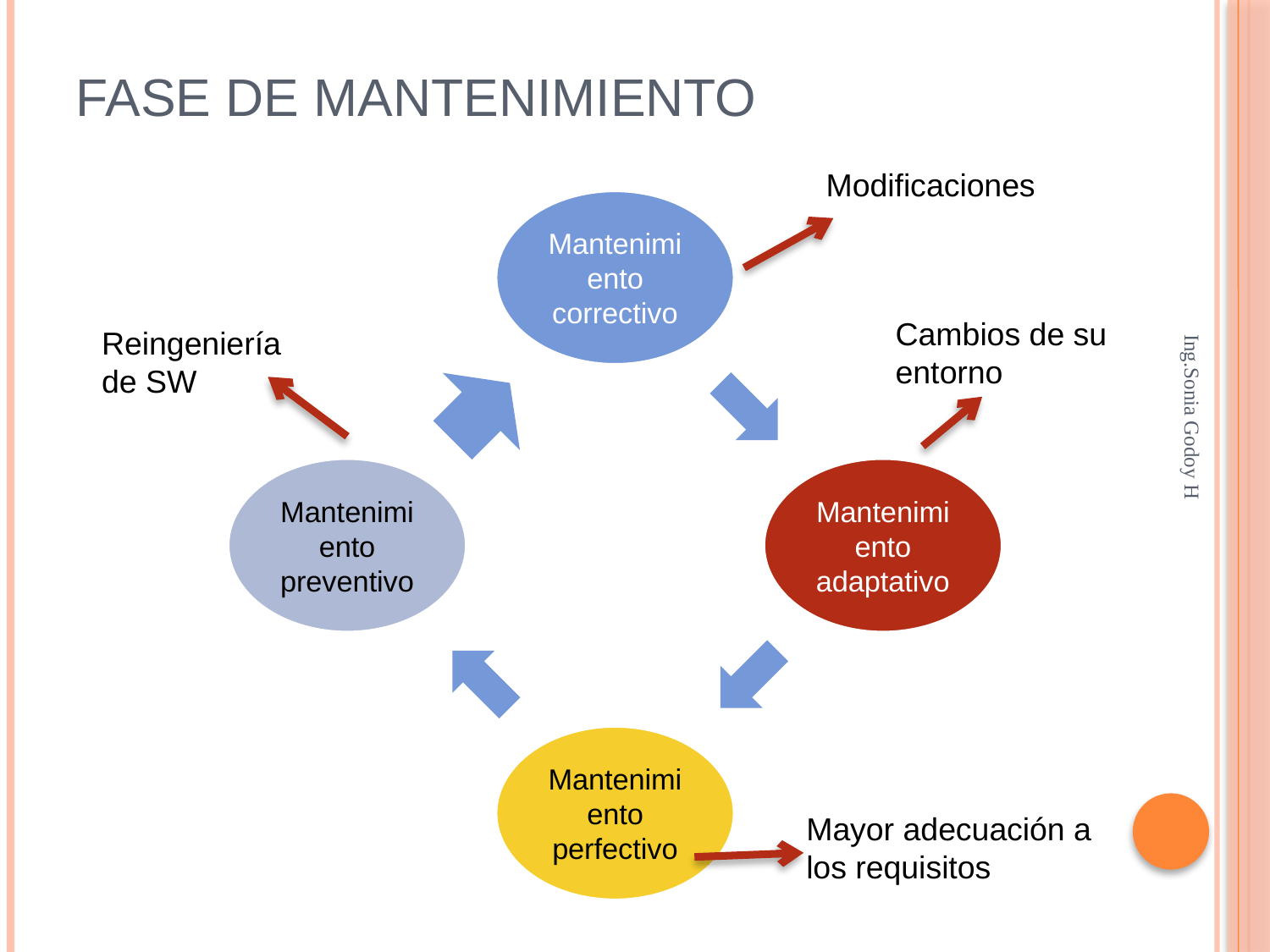

# Fase de mantenimiento
Modificaciones
Mantenimiento correctivo
Mantenimiento perfectivo
Mantenimiento preventivo
Mantenimiento adaptativo
Cambios de su entorno
Reingeniería de SW
Ing.Sonia Godoy H
Mayor adecuación a los requisitos